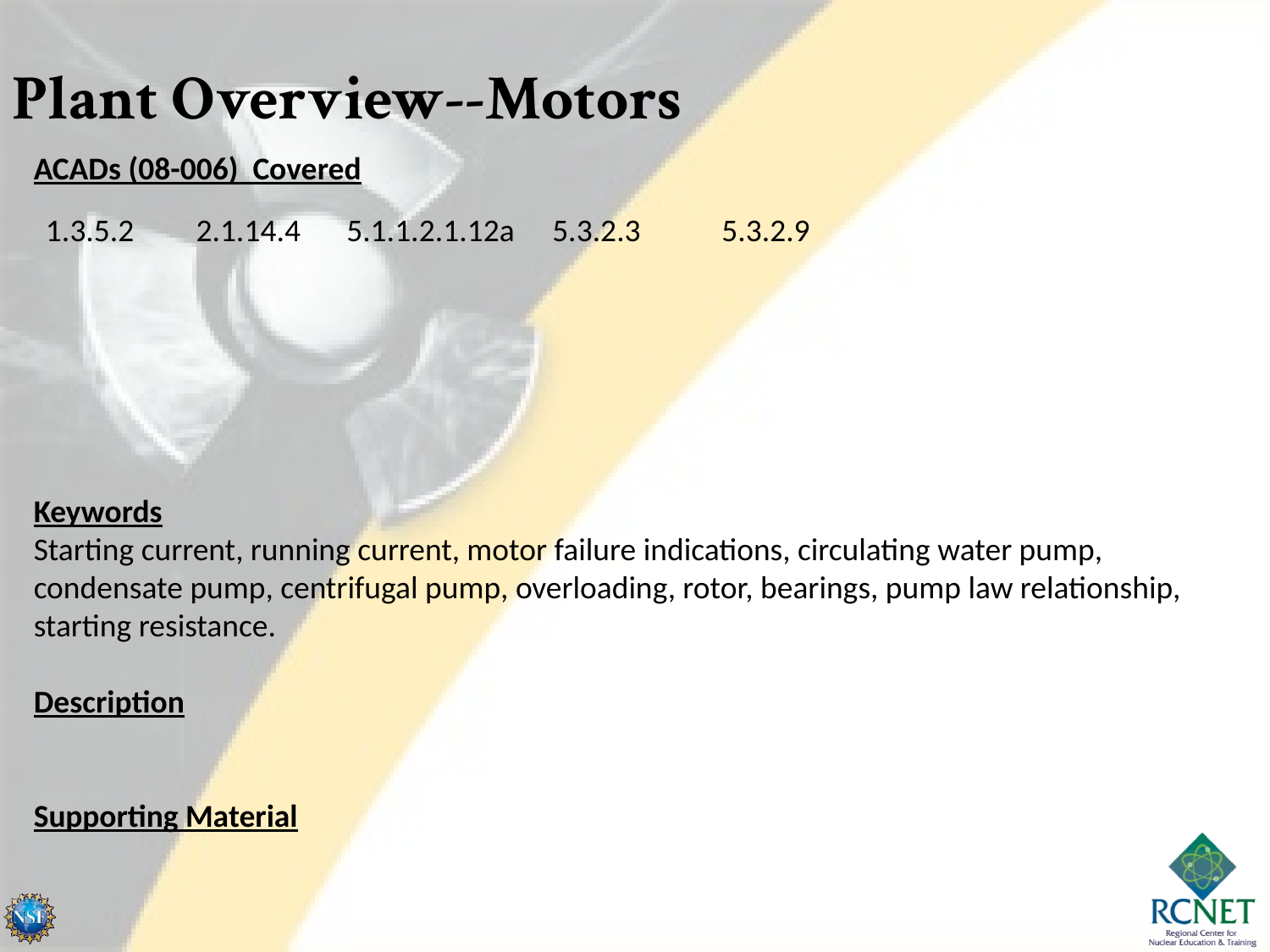

Plant Overview--Motors
ACADs (08-006)  Covered

Keywords
Starting current, running current, motor failure indications, circulating water pump, condensate pump, centrifugal pump, overloading, rotor, bearings, pump law relationship, starting resistance.

Description

Supporting Material

| 1.3.5.2 | 2.1.14.4 | 5.1.1.2.1.12a | 5.3.2.3 | 5.3.2.9 |  |  |  |
| --- | --- | --- | --- | --- | --- | --- | --- |
|  |  |  |  |  |  |  |  |
|  |  |  |  |  |  |  |  |
|  |  |  |  |  |  |  |  |